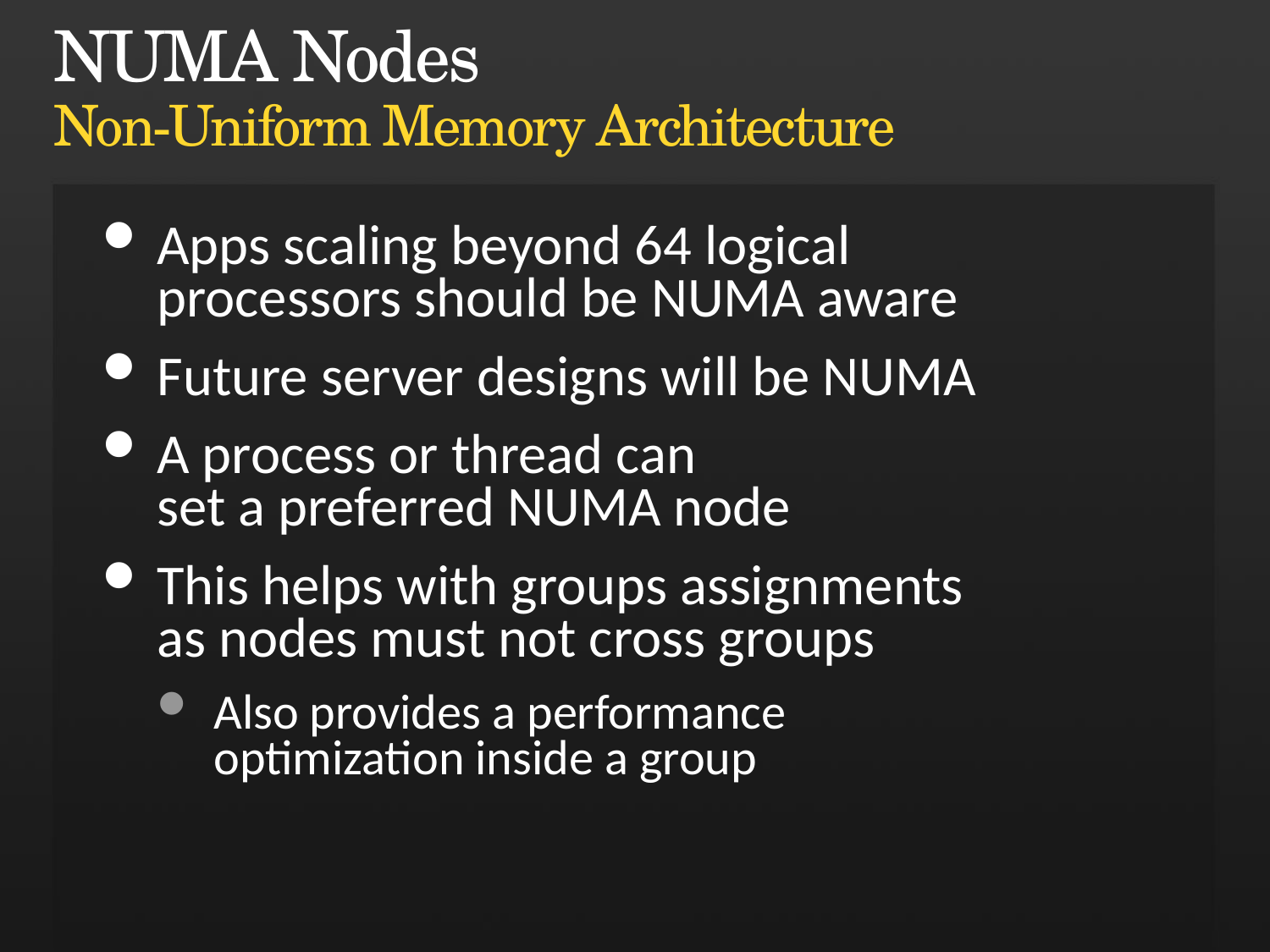

# NUMA Nodes Non-Uniform Memory Architecture
Apps scaling beyond 64 logical
processors should be NUMA aware
Future server designs will be NUMA
A process or thread can
set a preferred NUMA node
This helps with groups assignments
as nodes must not cross groups
Also provides a performance
optimization inside a group